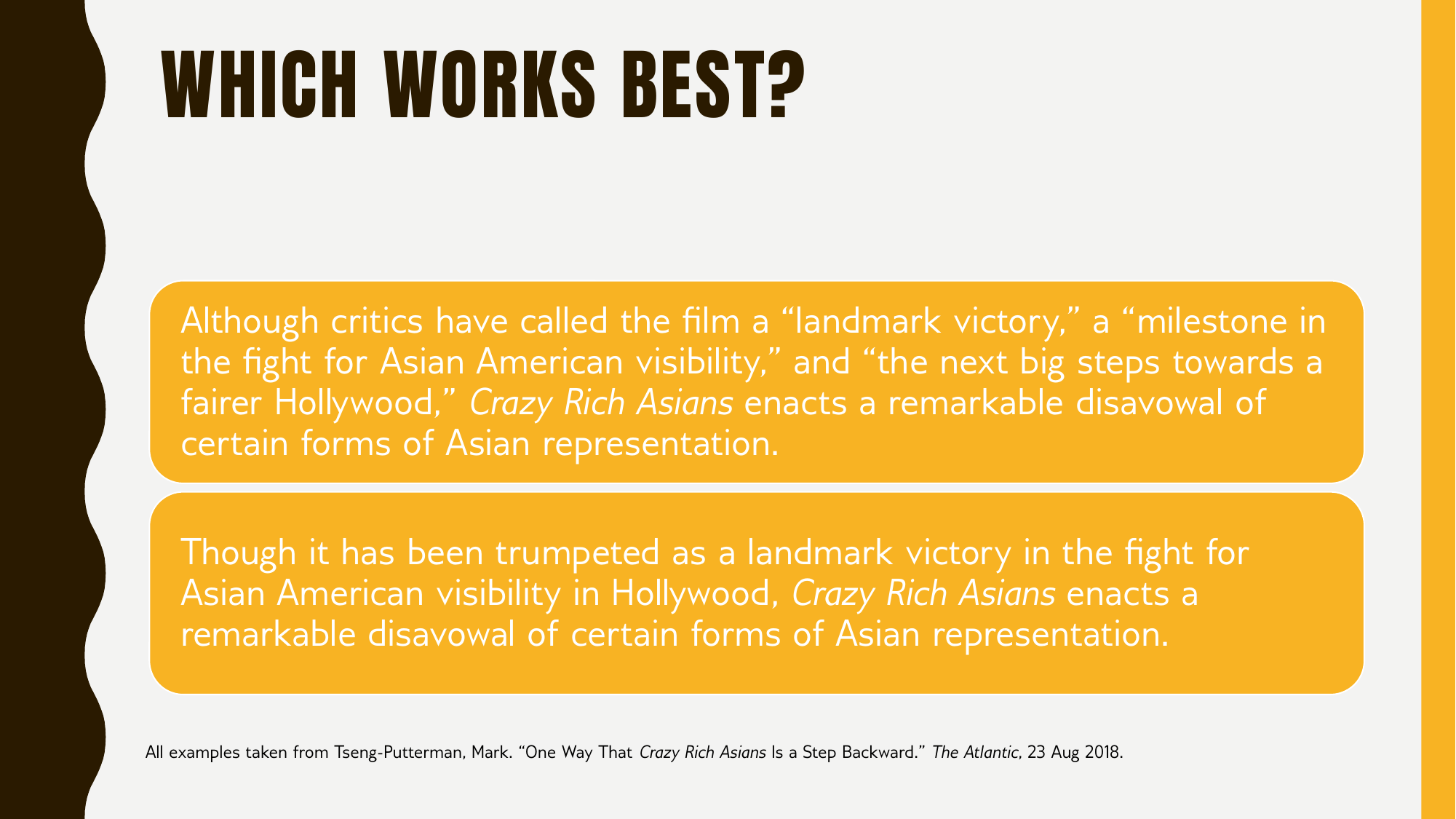

# Which works best?
Although critics have called the film a “landmark victory,” a “milestone in the fight for Asian American visibility,” and “the next big steps towards a fairer Hollywood,” Crazy Rich Asians enacts a remarkable disavowal of certain forms of Asian representation.
Though it has been trumpeted as a landmark victory in the fight for Asian American visibility in Hollywood, Crazy Rich Asians enacts a remarkable disavowal of certain forms of Asian representation.
All examples taken from Tseng-Putterman, Mark. “One Way That Crazy Rich Asians Is a Step Backward.” The Atlantic, 23 Aug 2018.